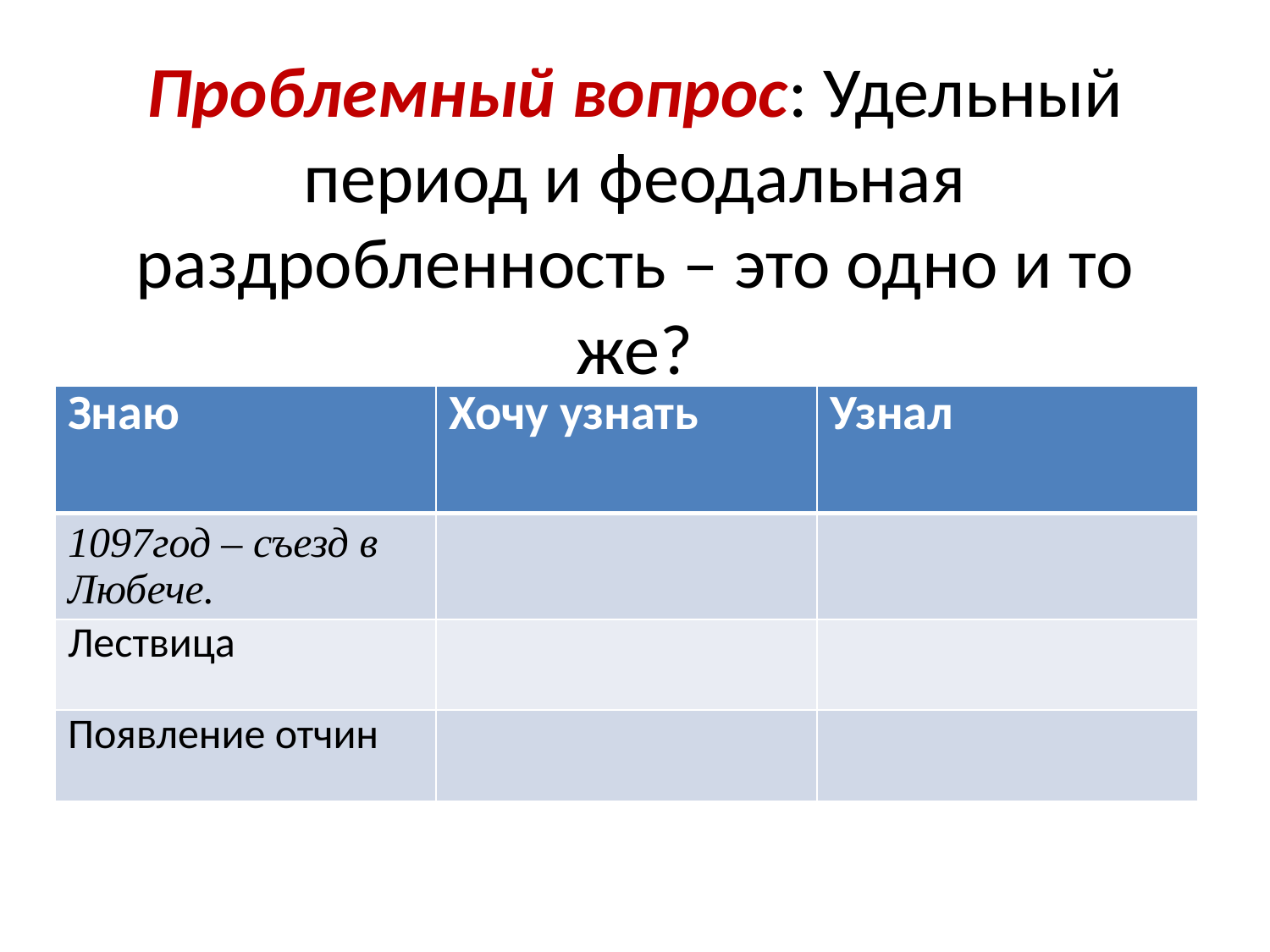

# Проблемный вопрос: Удельный период и феодальная раздробленность – это одно и то же?
| Знаю | Хочу узнать | Узнал |
| --- | --- | --- |
| 1097год – съезд в Любече. |  |  |
| Лествица |  |  |
| Появление отчин |  |  |